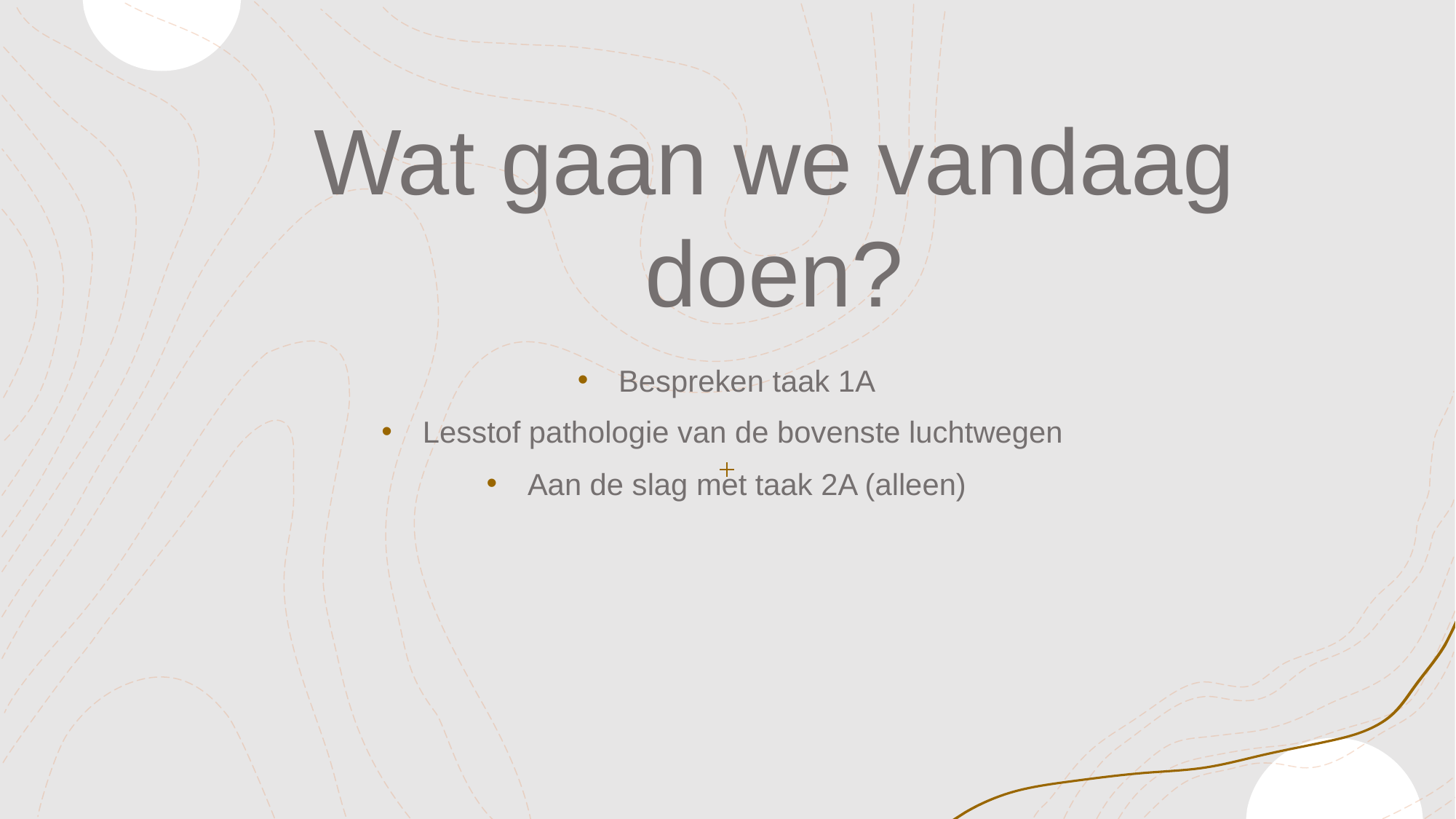

# Wat gaan we vandaag doen?
Bespreken taak 1A
Lesstof pathologie van de bovenste luchtwegen
Aan de slag met taak 2A (alleen)